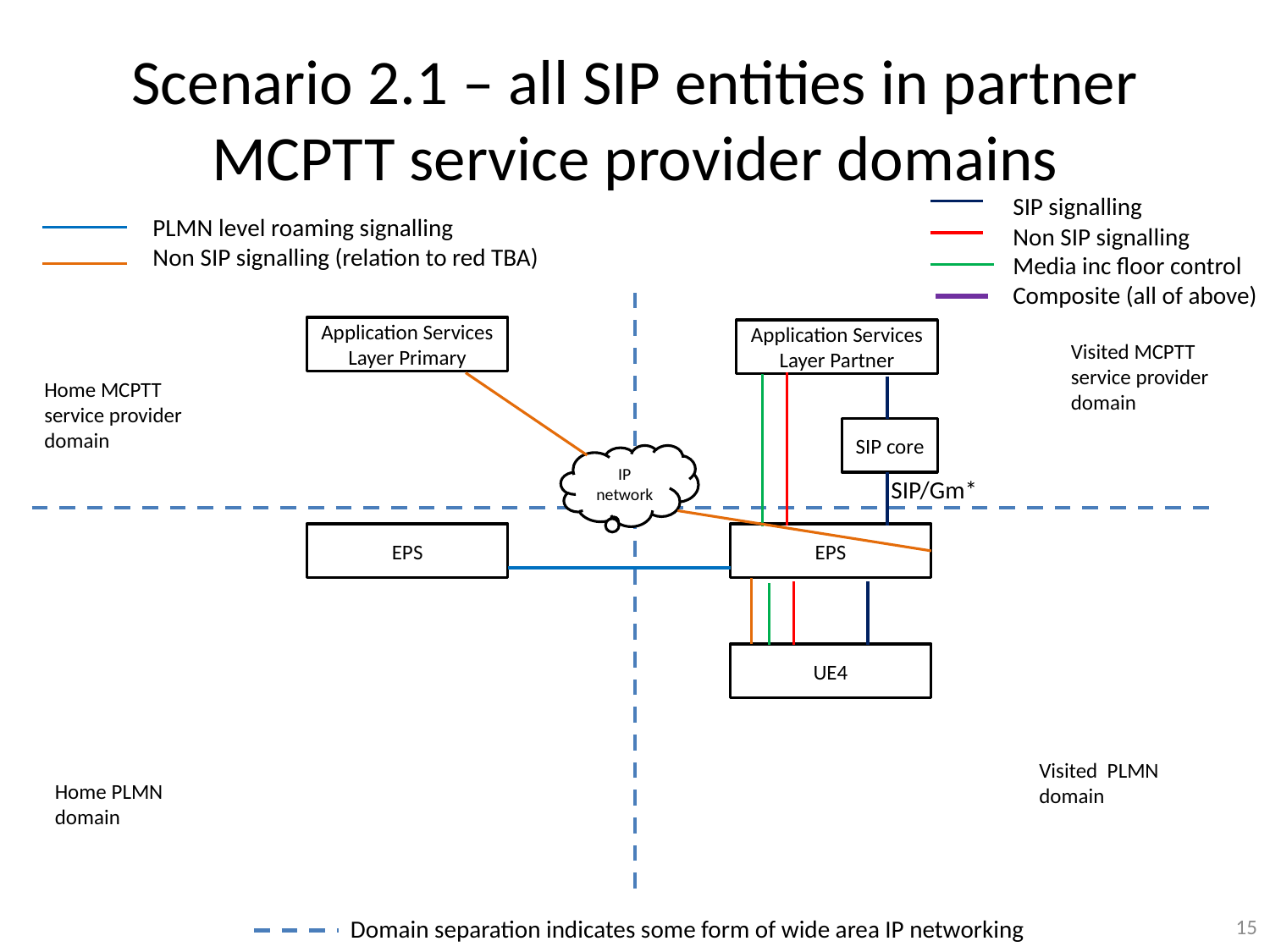

# Scenario 2.1 – all SIP entities in partner MCPTT service provider domains
SIP signalling
Non SIP signalling
Media inc floor control
Composite (all of above)
PLMN level roaming signalling
Non SIP signalling (relation to red TBA)
Application Services Layer Primary
Application Services Layer Partner
Visited MCPTT service provider domain
Home MCPTT service provider domain
SIP core
IP network
SIP/Gm*
EPS
EPS
UE4
Visited  PLMN domain
Home PLMN domain
15
Domain separation indicates some form of wide area IP networking